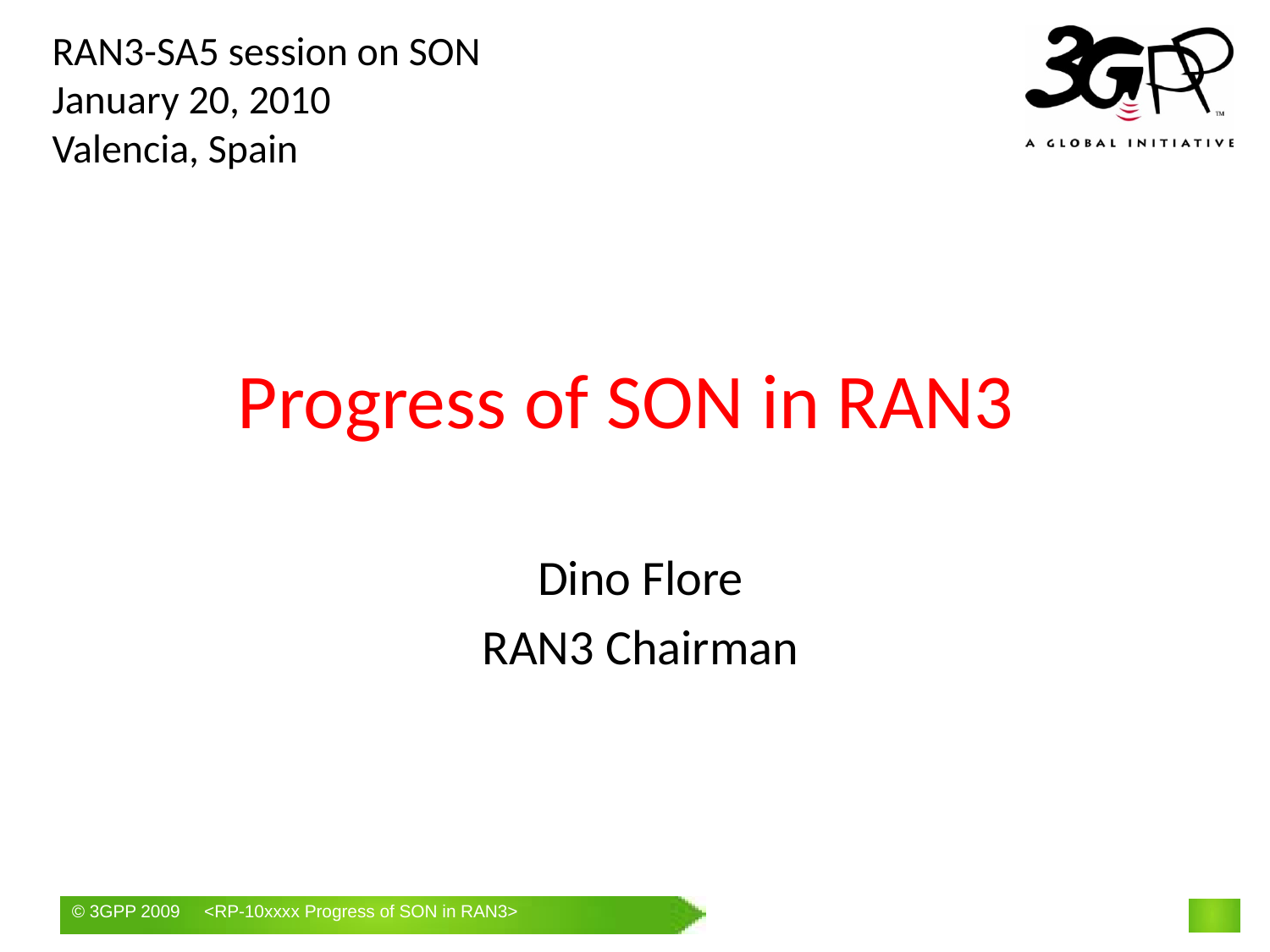

RAN3-SA5 session on SON
January 20, 2010
Valencia, Spain
# Progress of SON in RAN3
Dino Flore
RAN3 Chairman